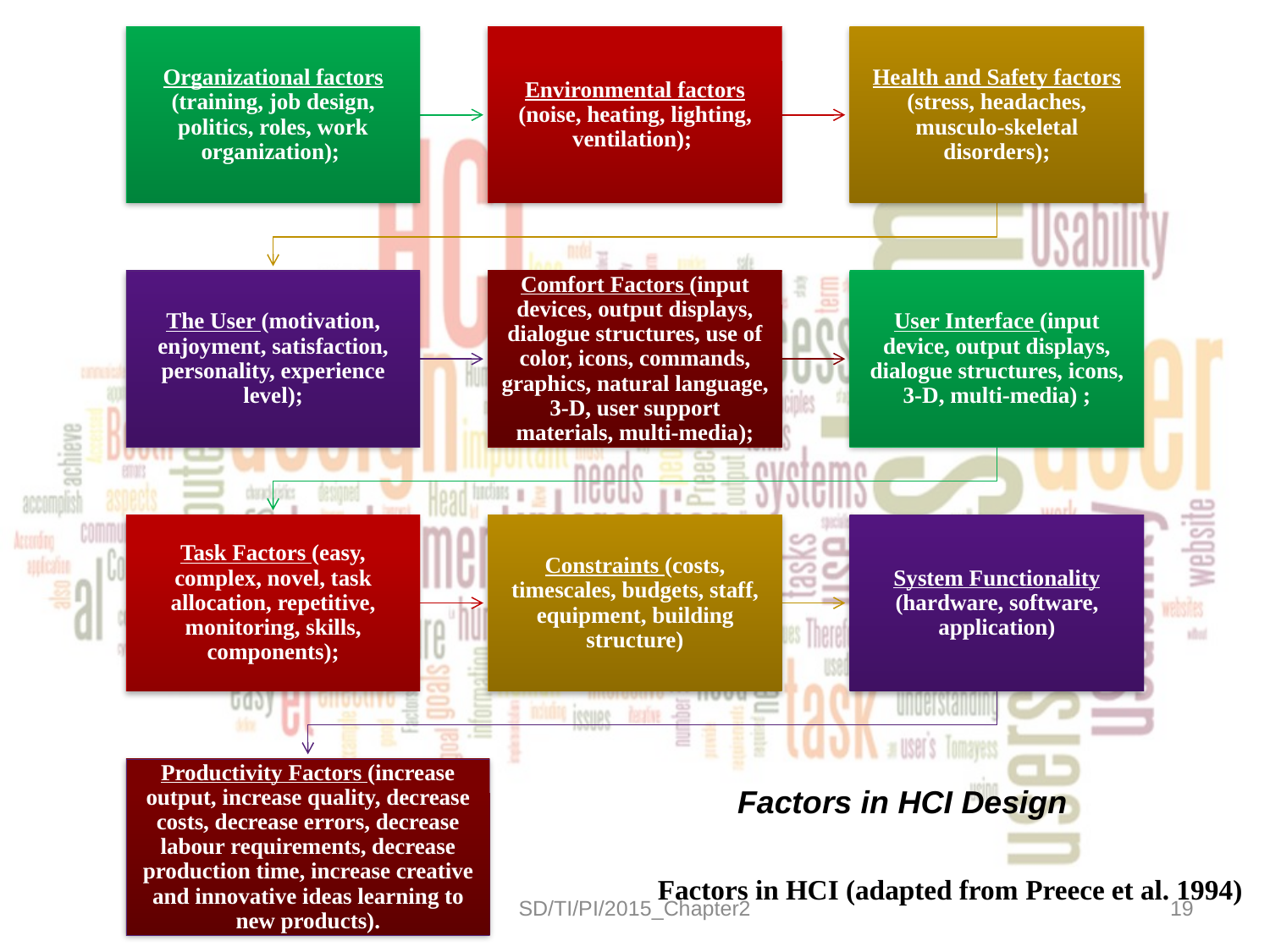

Organizational factors (training, job design, politics, roles, work organization);

Environmental factors (noise, heating, lighting, ventilation);

Health and Safety factors (stress, headaches, musculo-skeletal disorders);

The User (motivation, enjoyment, satisfaction, personality, experience level);

Comfort Factors (input devices, output displays, dialogue structures, use of color, icons, commands, graphics, natural language, 3-D, user support materials, multi-media);

User Interface (input device, output displays, dialogue structures, icons, 3-D, multi-media) ;

Task Factors (easy, complex, novel, task allocation, repetitive, monitoring, skills, components);

Constraints (costs, timescales, budgets, staff, equipment, building structure)

System Functionality (hardware, software, application)
Productivity Factors (increase output, increase quality, decrease costs, decrease errors, decrease labour requirements, decrease production time, increase creative and innovative ideas learning to new products).
Factors in HCI Design
Factors in HCI (adapted from Preece et al. 1994)
SD/TI/PI/2015_Chapter2
19